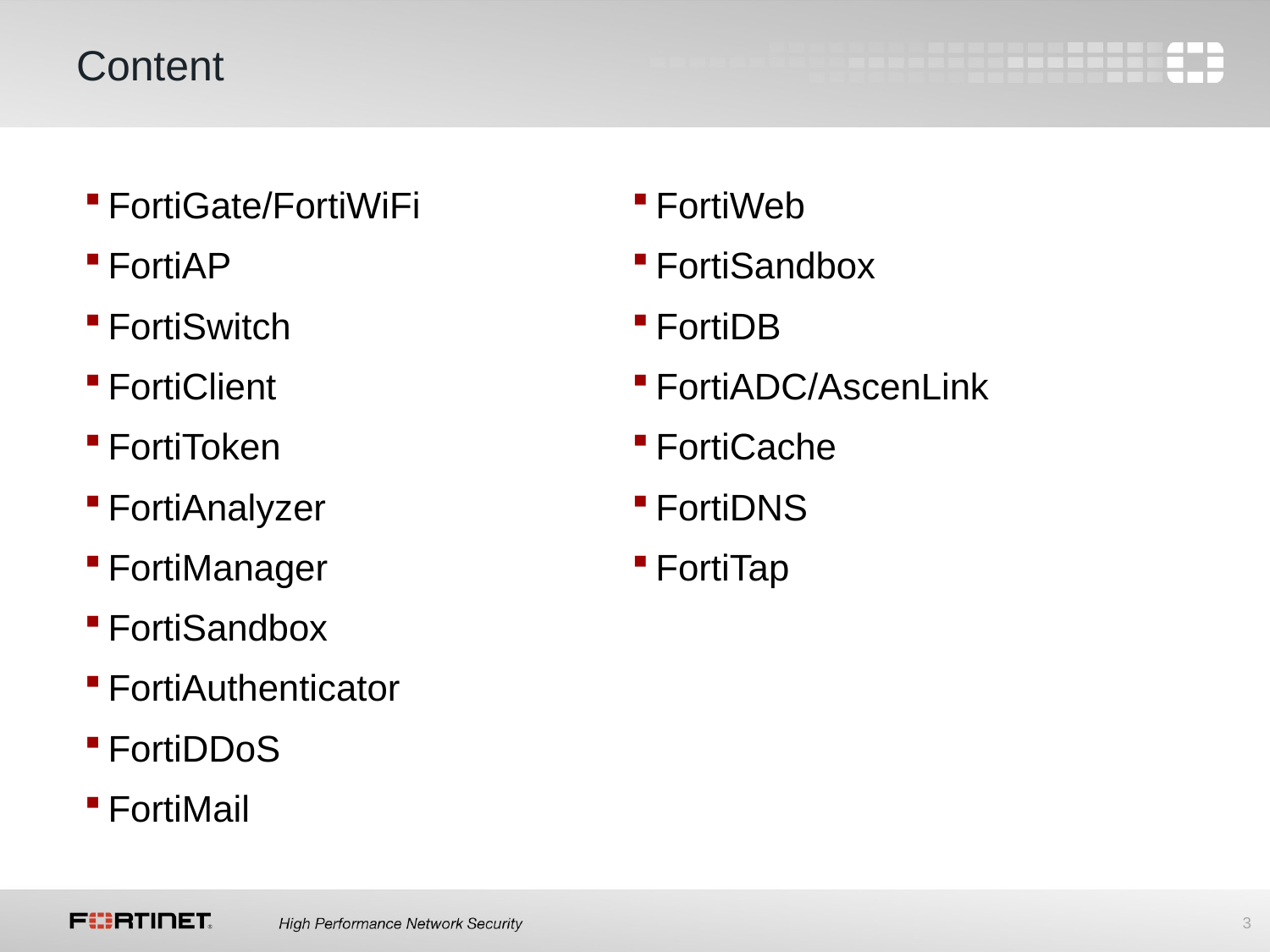

# Content
FortiGate/FortiWiFi
FortiAP
FortiSwitch
FortiClient
FortiToken
FortiAnalyzer
FortiManager
FortiSandbox
FortiAuthenticator
FortiDDoS
FortiMail
FortiWeb
FortiSandbox
FortiDB
FortiADC/AscenLink
FortiCache
FortiDNS
FortiTap